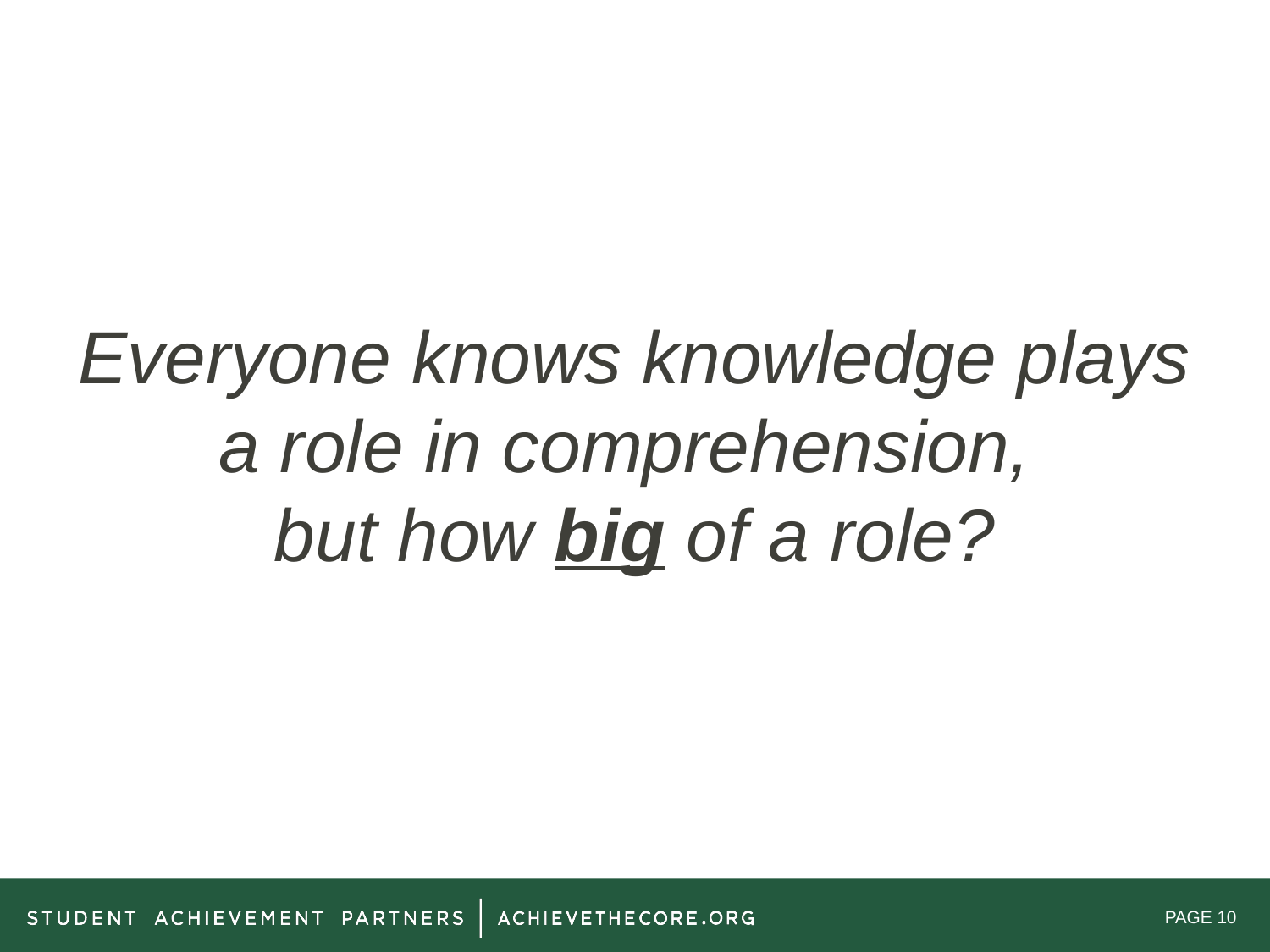

# Everyone knows knowledge plays a role in comprehension,
but how big of a role?